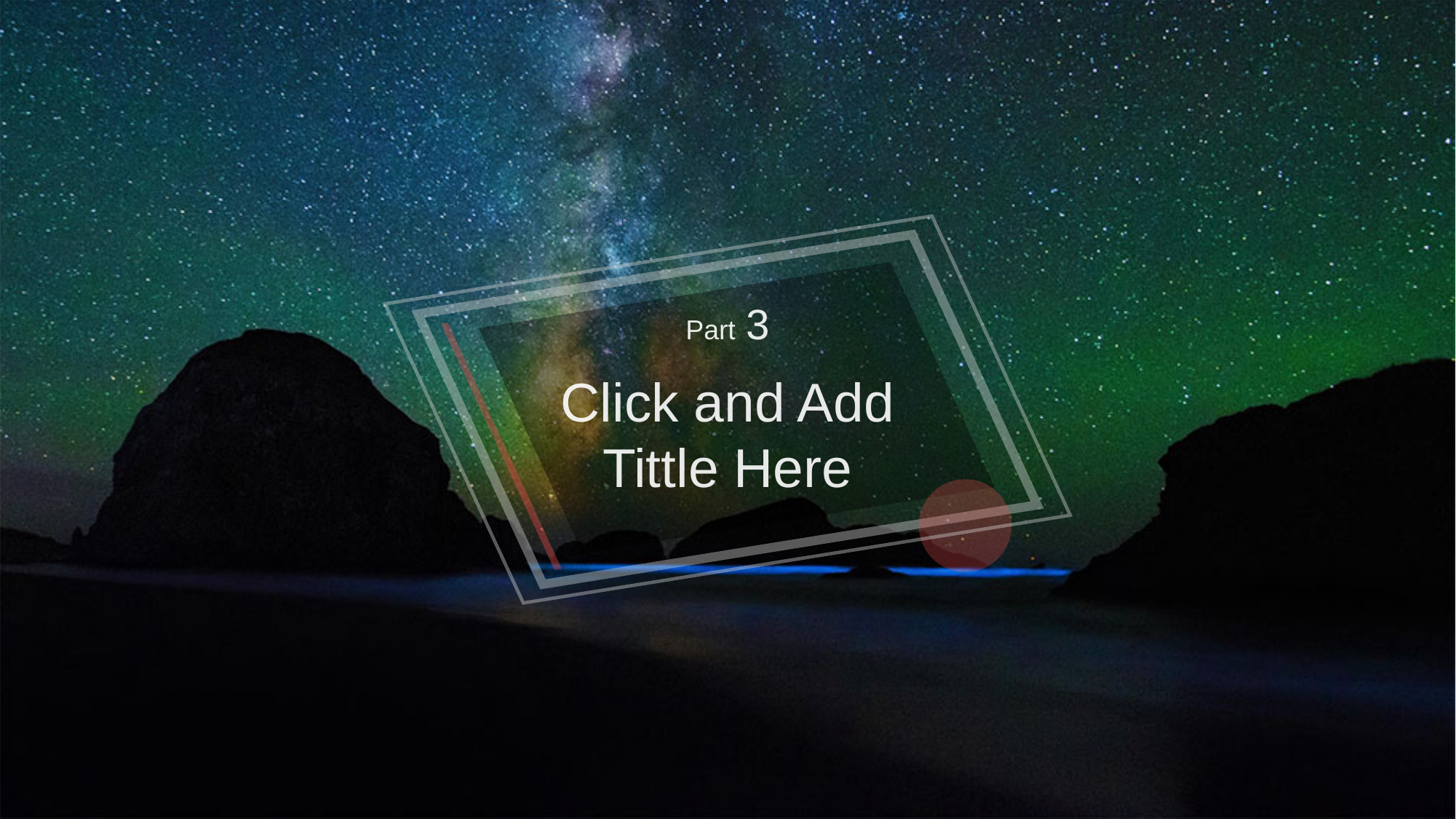

Part 3
Click and Add
Tittle Here